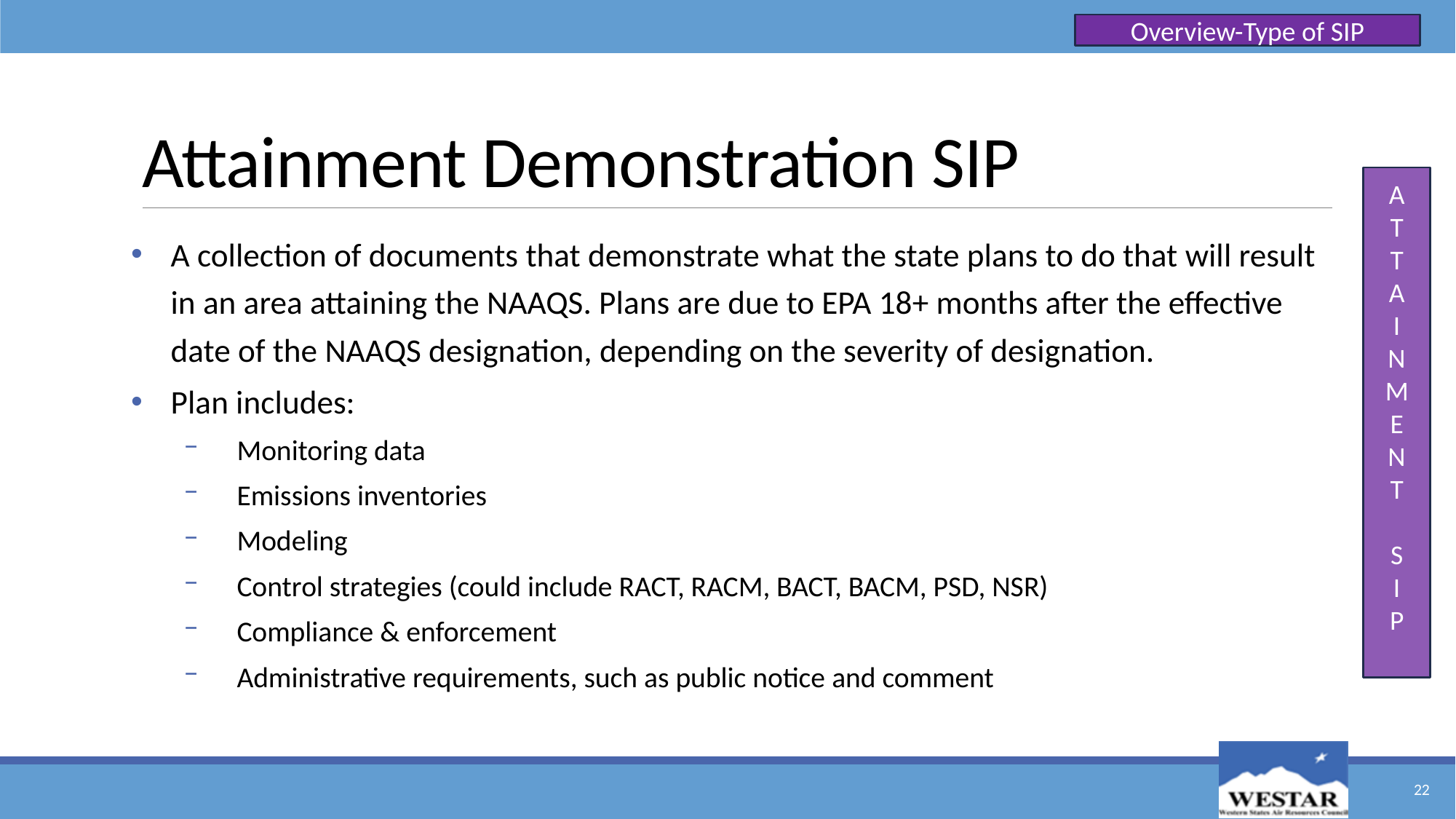

Overview-Type of SIP
# Attainment Demonstration SIP
A
T
T
A
I
N
M
E
N
T

S
I
P

A collection of documents that demonstrate what the state plans to do that will result in an area attaining the NAAQS. Plans are due to EPA 18+ months after the effective date of the NAAQS designation, depending on the severity of designation.
Plan includes:
Monitoring data
Emissions inventories
Modeling
Control strategies (could include RACT, RACM, BACT, BACM, PSD, NSR)
Compliance & enforcement
Administrative requirements, such as public notice and comment

22